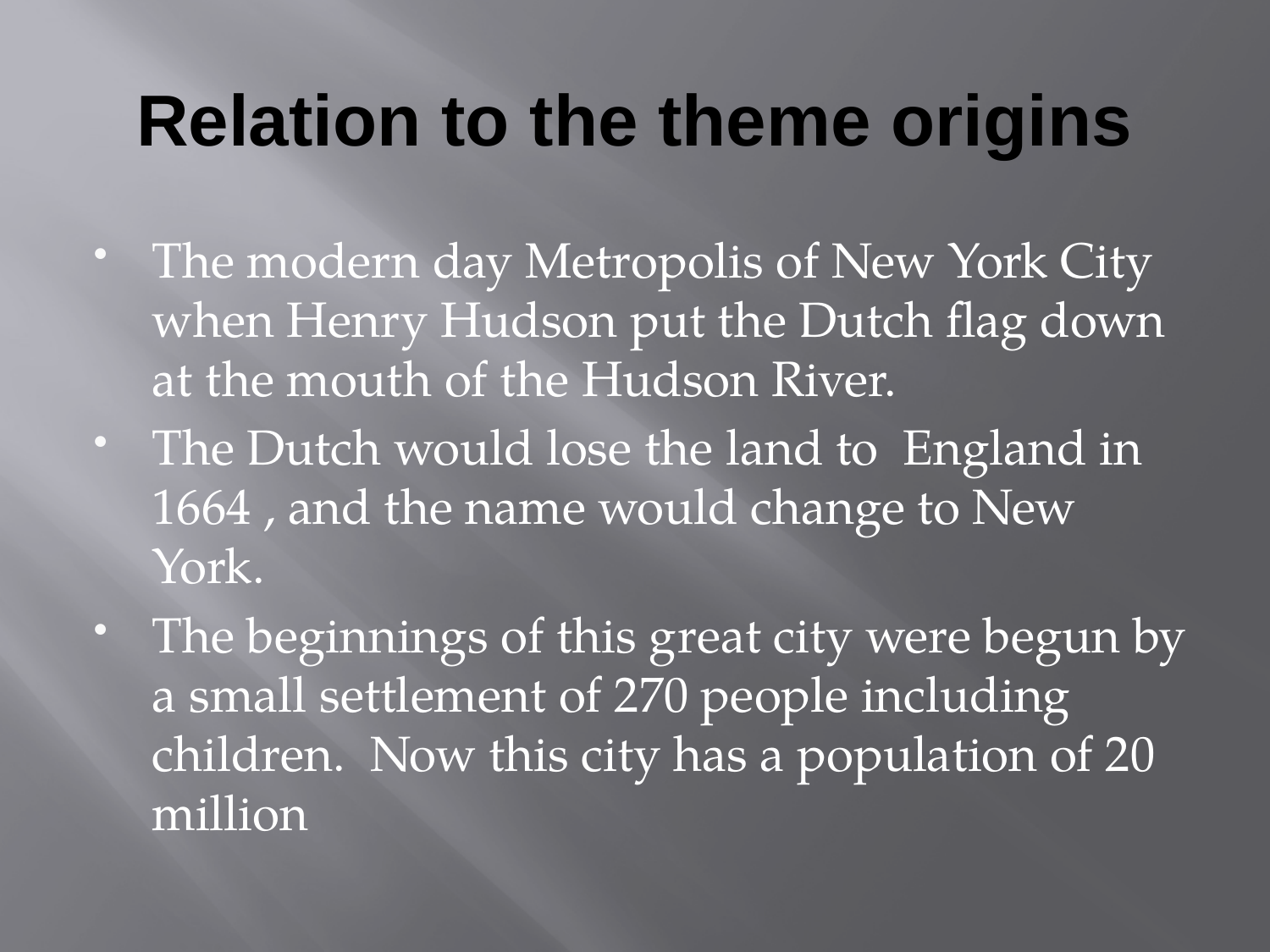

# Relation to the theme origins
The modern day Metropolis of New York City when Henry Hudson put the Dutch flag down at the mouth of the Hudson River.
The Dutch would lose the land to  England in 1664 , and the name would change to New York.
The beginnings of this great city were begun by a small settlement of 270 people including children.  Now this city has a population of 20 million